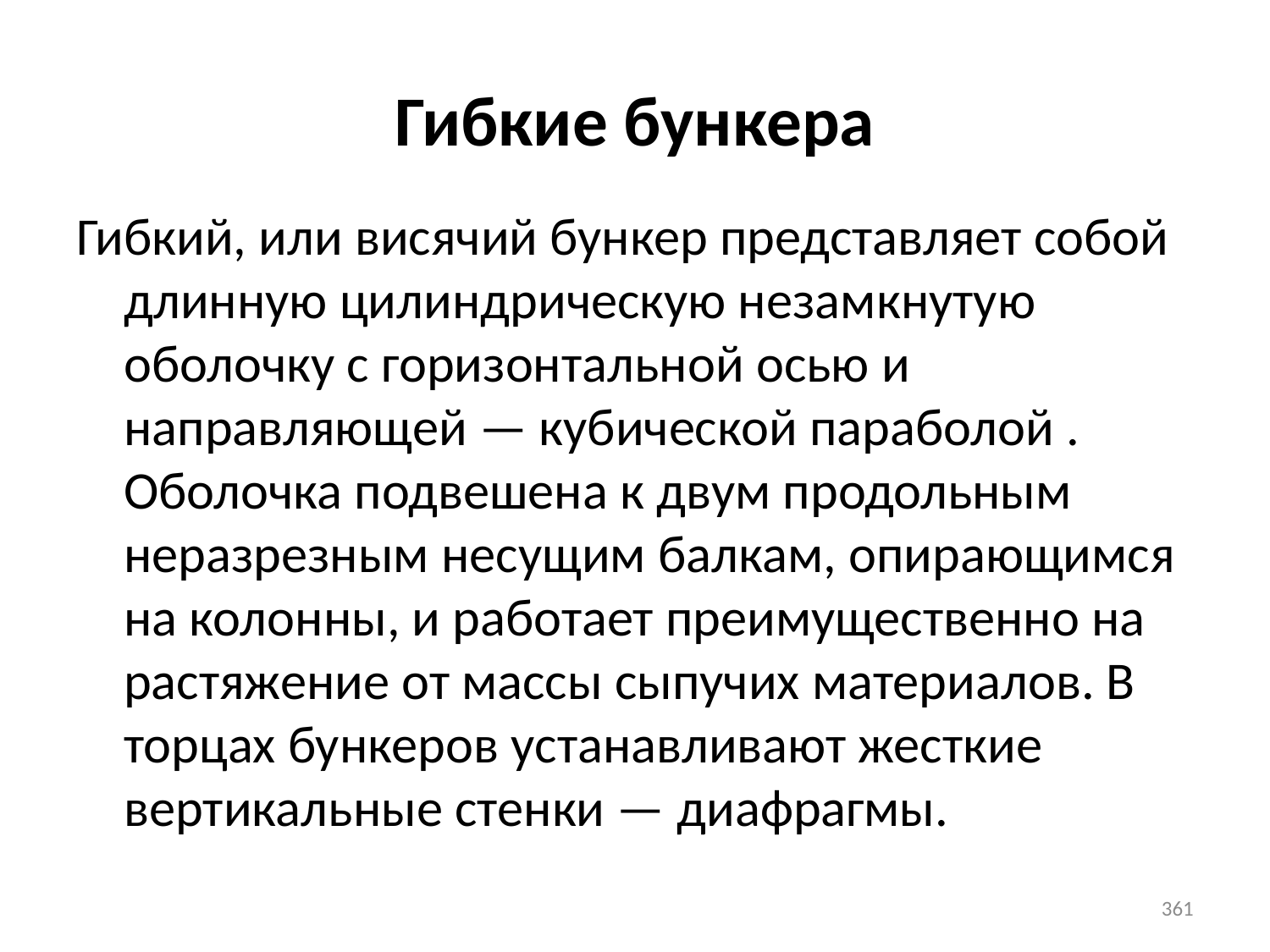

Гибкие бункера
Гибкий, или висячий бункер представляет собой длинную цилиндрическую незамкнутую оболочку с горизонтальной осью и направляющей — кубической параболой . Оболочка подвешена к двум продольным неразрезным несущим балкам, опирающимся на колонны, и работает преимущественно на растяжение от массы сыпучих материалов. В торцах бункеров устанавливают жесткие вертикальные стенки — диафрагмы.
361